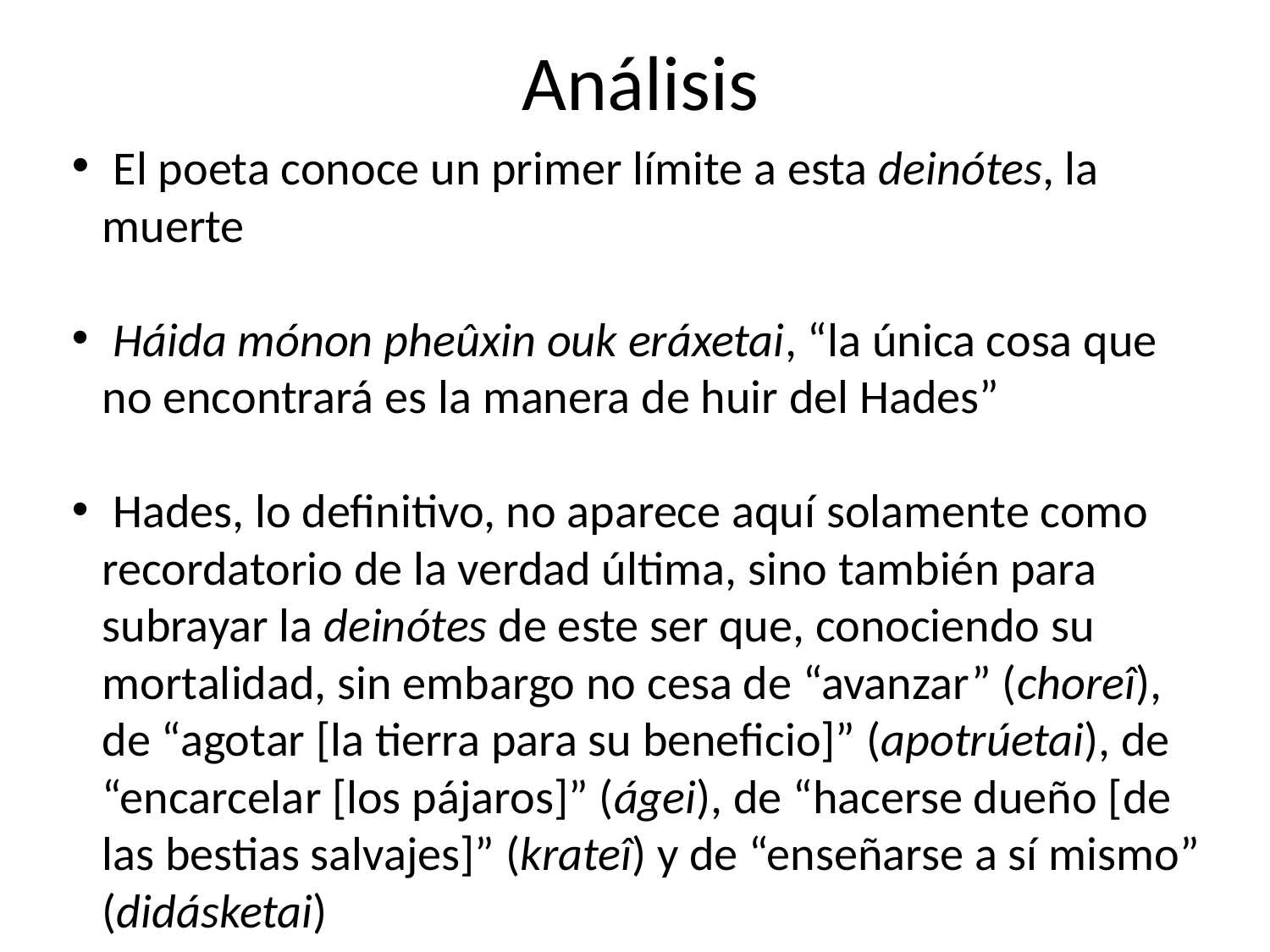

# Análisis
 El poeta conoce un primer límite a esta deinótes, la muerte

 Háida mónon pheûxin ouk eráxetai, “la única cosa que no encontrará es la manera de huir del Hades”

 Hades, lo definitivo, no aparece aquí solamente como recordatorio de la verdad última, sino también para subrayar la deinótes de este ser que, conociendo su mortalidad, sin embargo no cesa de “avanzar” (choreî), de “agotar [la tierra para su beneficio]” (apotrúetai), de “encarcelar [los pájaros]” (ágei), de “hacerse dueño [de las bestias salvajes]” (krateî) y de “enseñarse a sí mismo” (didásketai)